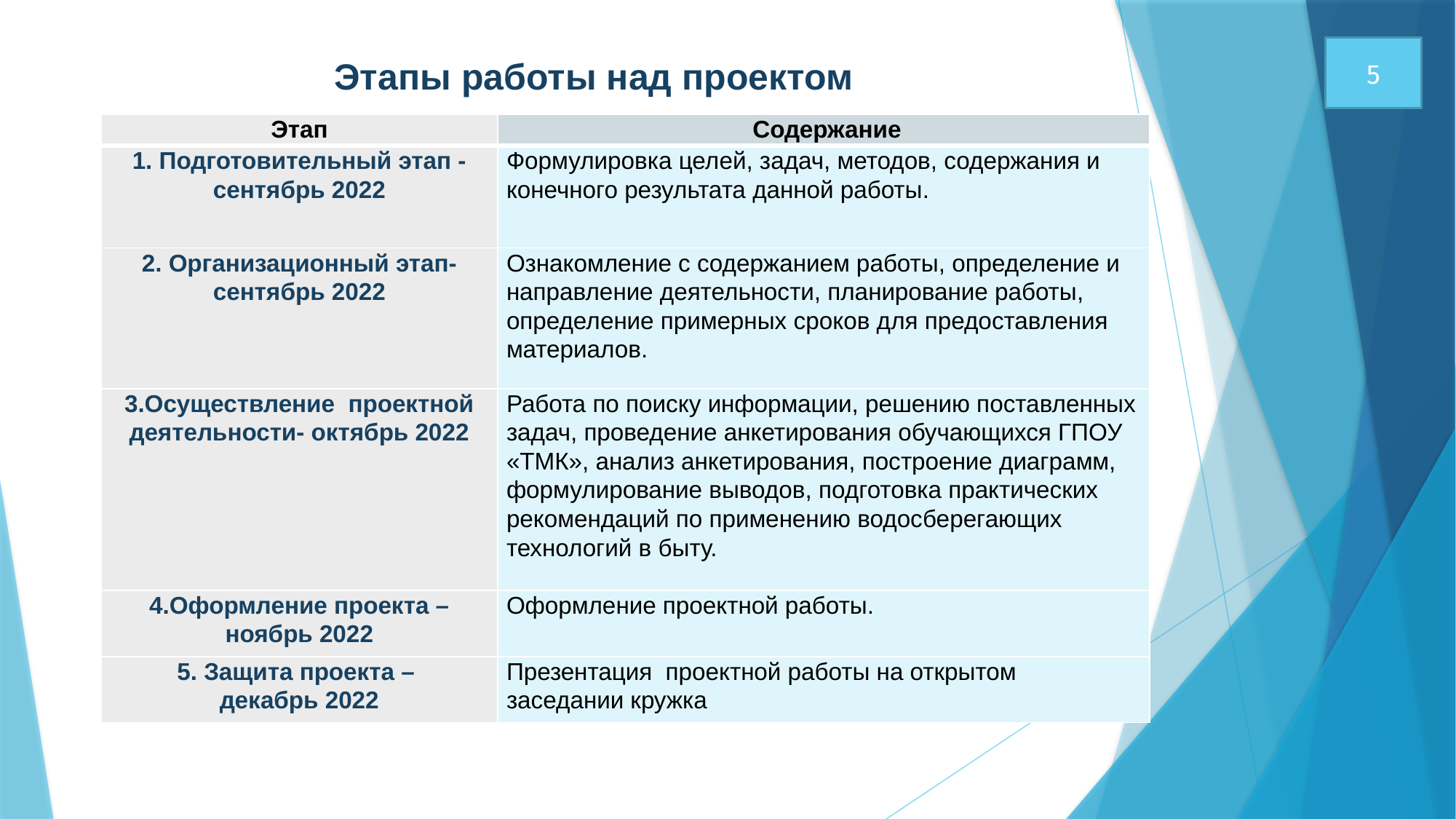

5
# Этапы работы над проектом
| Этап | Содержание |
| --- | --- |
| 1. Подготовительный этап - сентябрь 2022 | Формулировка целей, задач, методов, содержания и конечного результата данной работы. |
| 2. Организационный этап- сентябрь 2022 | Ознакомление с содержанием работы, определение и направление деятельности, планирование работы, определение примерных сроков для предоставления материалов. |
| 3.Осуществление  проектной деятельности- октябрь 2022 | Работа по поиску информации, решению поставленных задач, проведение анкетирования обучающихся ГПОУ «ТМК», анализ анкетирования, построение диаграмм, формулирование выводов, подготовка практических рекомендаций по применению водосберегающих технологий в быту. |
| 4.Оформление проекта –ноябрь 2022 | Оформление проектной работы. |
| 5. Защита проекта – декабрь 2022 | Презентация проектной работы на открытом заседании кружка |